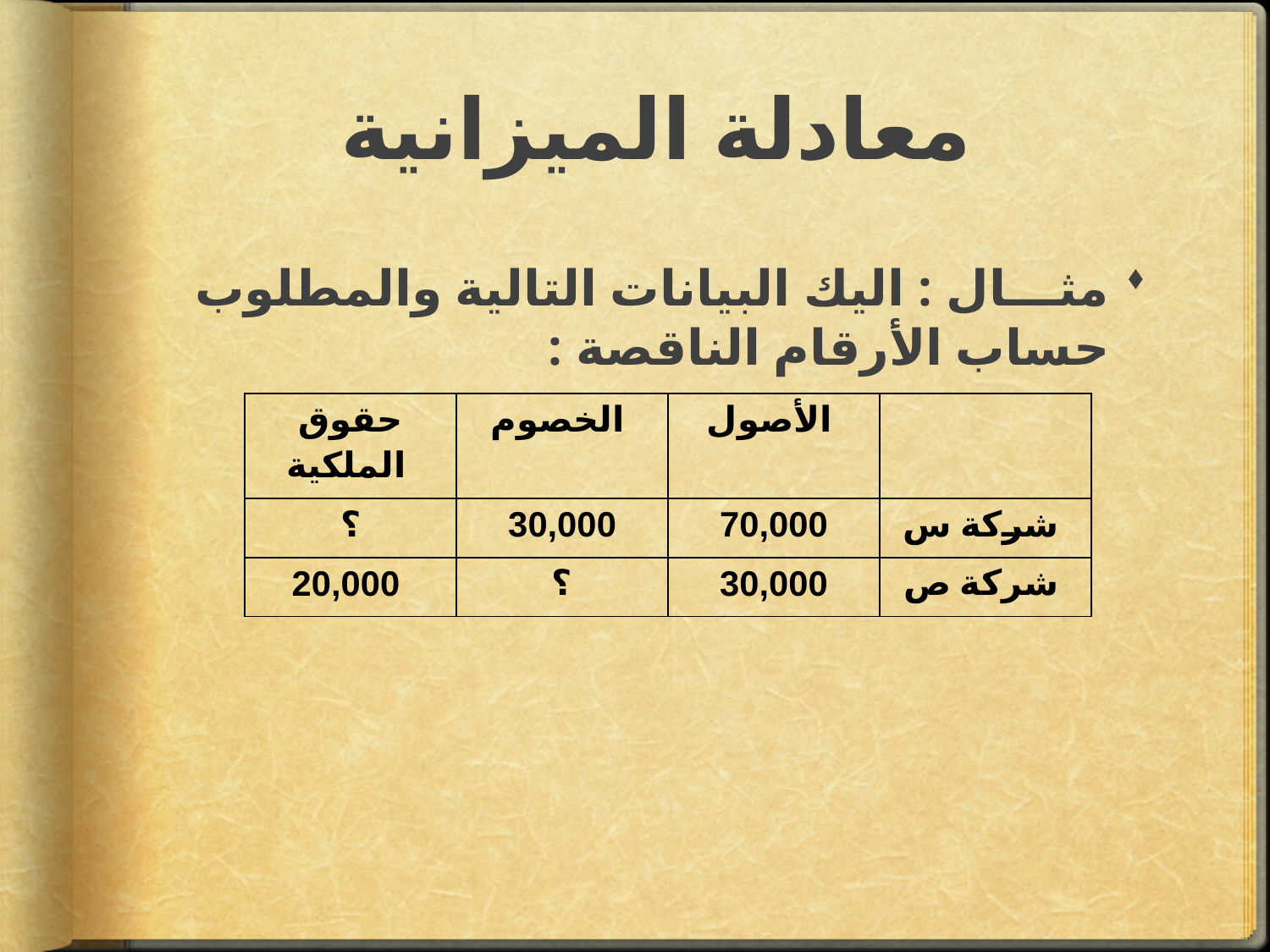

# معادلة الميزانية
مثـــال : اليك البيانات التالية والمطلوب حساب الأرقام الناقصة :

| حقوق الملكية | الخصوم | الأصول |  |
| --- | --- | --- | --- |
| ؟ | 30,000 | 70,000 | شركة س |
| 20,000 | ؟ | 30,000 | شركة ص |